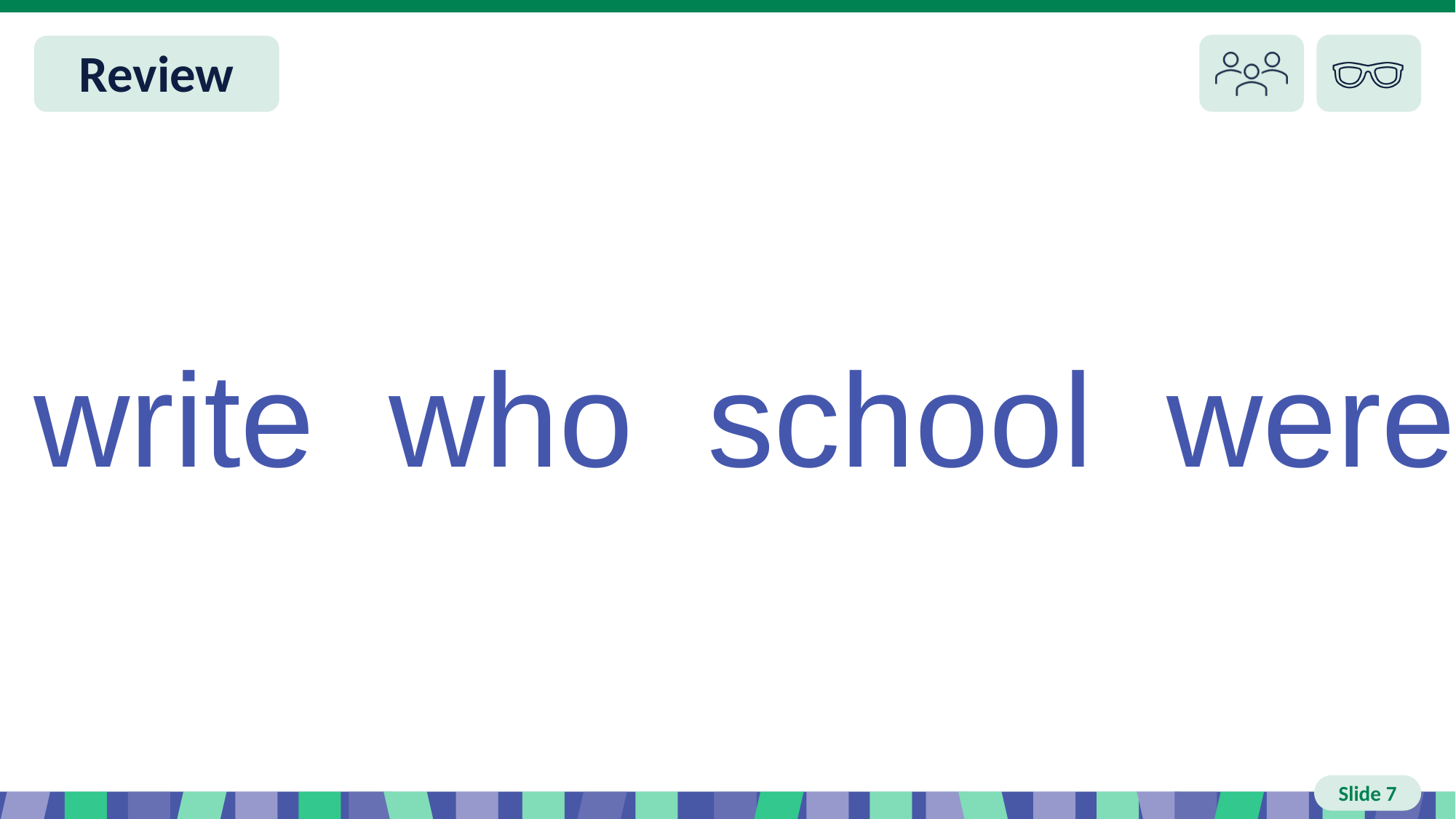

Slide 7 Review
write  who  school  were